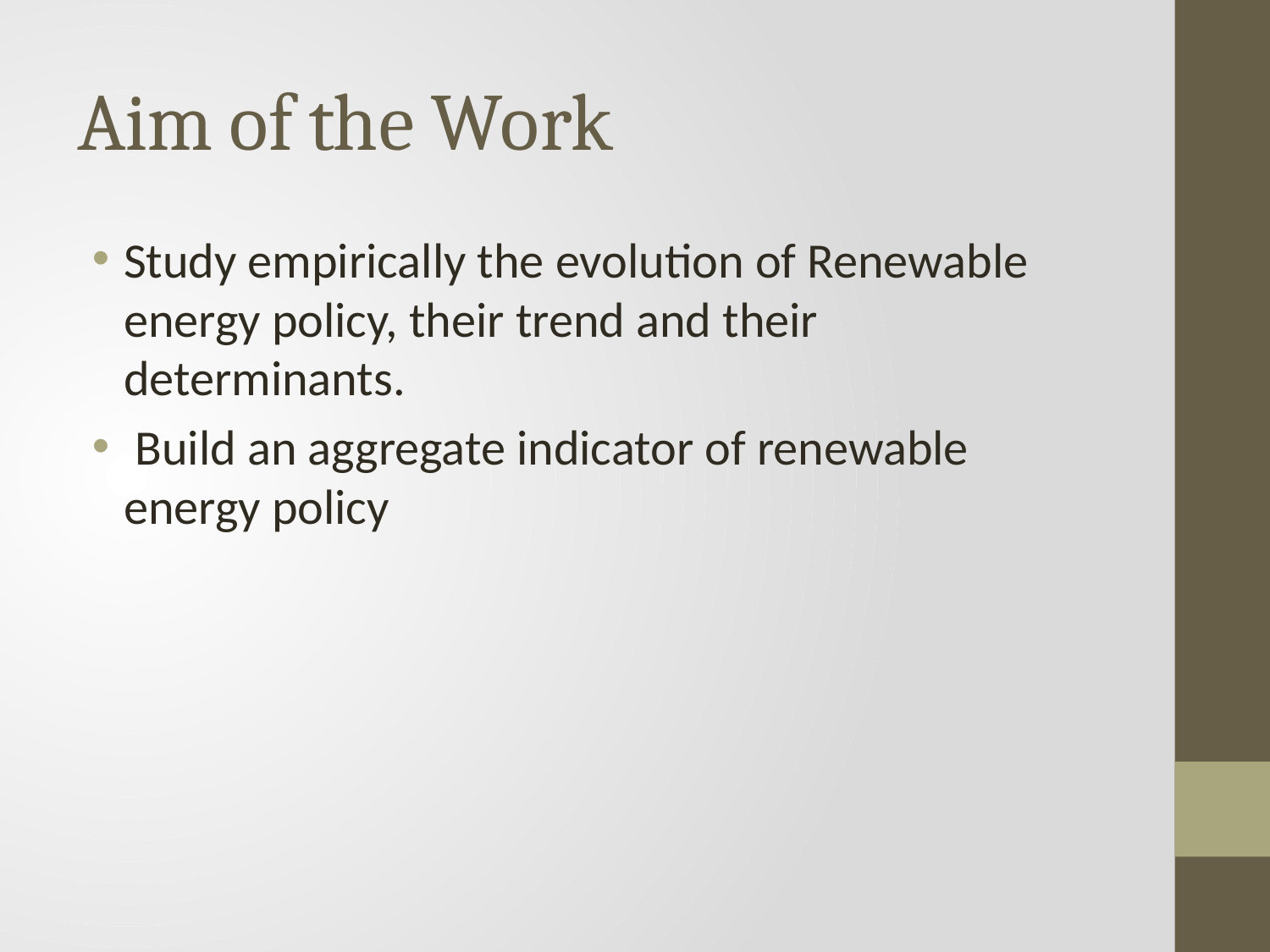

# Aim of the Work
Study empirically the evolution of Renewable energy policy, their trend and their determinants.
 Build an aggregate indicator of renewable energy policy